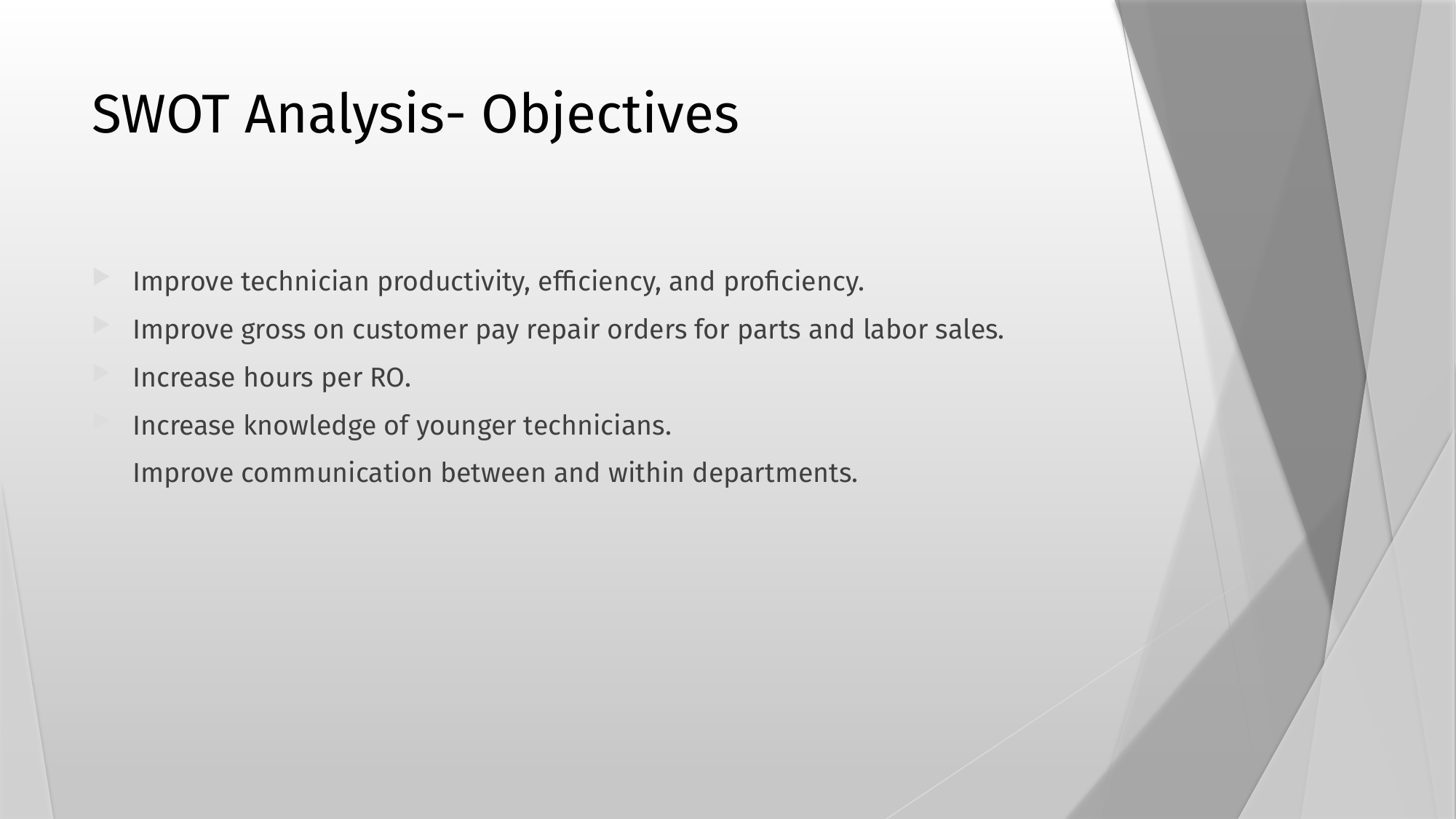

# SWOT Analysis- Objectives
Improve technician productivity, efficiency, and proficiency.
Improve gross on customer pay repair orders for parts and labor sales.
Increase hours per RO.
Increase knowledge of younger technicians.
Improve communication between and within departments.